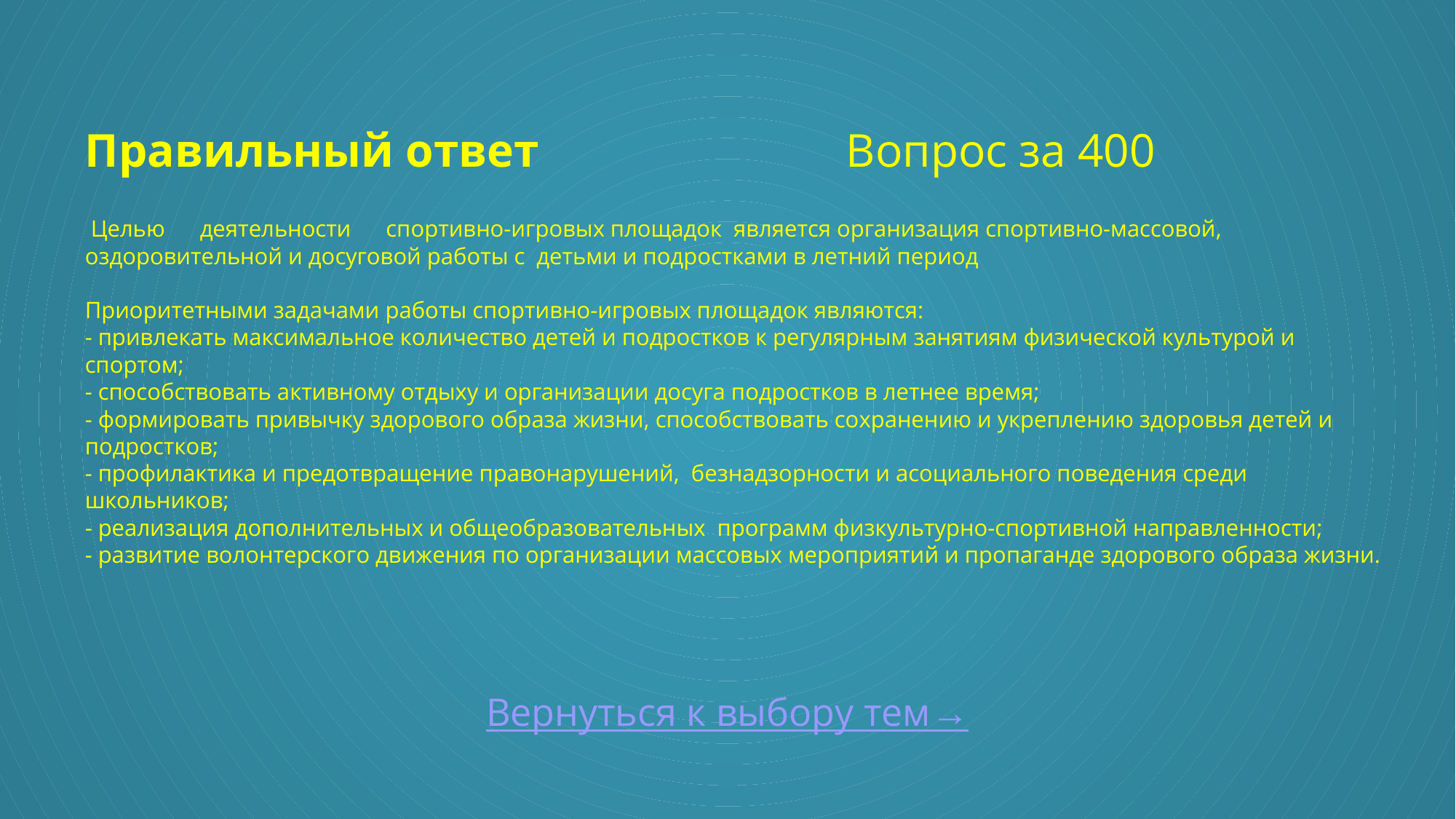

# Правильный ответ                          Вопрос за 400 Целью      деятельности      спортивно-игровых площадок  является организация спортивно-массовой, оздоровительной и досуговой работы с  детьми и подростками в летний период Приоритетными задачами работы спортивно-игровых площадок являются: - привлекать максимальное количество детей и подростков к регулярным занятиям физической культурой и спортом; - способствовать активному отдыху и организации досуга подростков в летнее время; - формировать привычку здорового образа жизни, способствовать сохранению и укреплению здоровья детей и подростков; - профилактика и предотвращение правонарушений,  безнадзорности и асоциального поведения среди школьников; - реализация дополнительных и общеобразовательных  программ физкультурно-спортивной направленности; - развитие волонтерского движения по организации массовых мероприятий и пропаганде здорового образа жизни.
Вернуться к выбору тем→